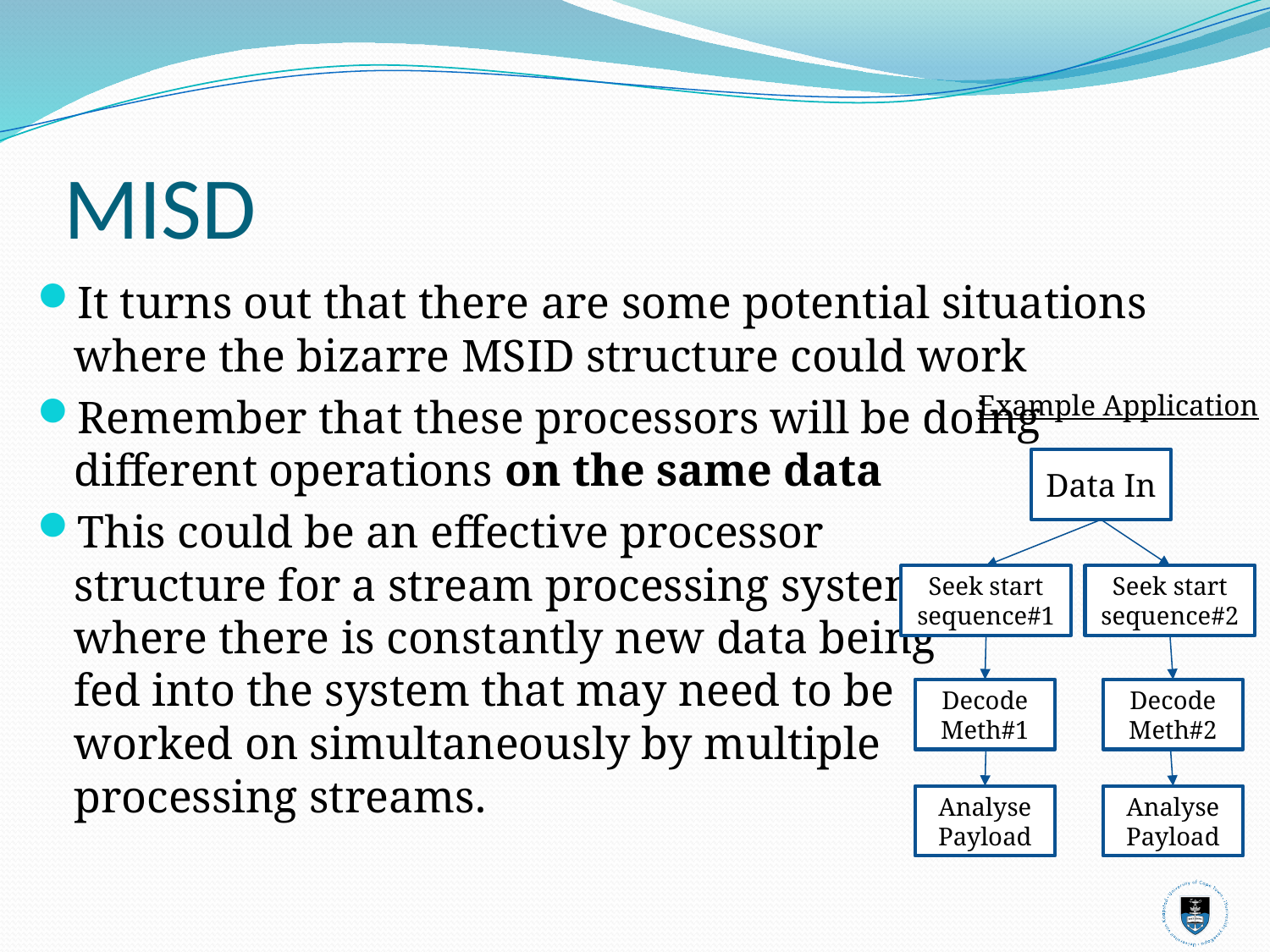

# MISD
It turns out that there are some potential situations where the bizarre MSID structure could work
Remember that these processors will be doing different operations on the same data
This could be an effective processor
structure for a stream processing system,
where there is constantly new data being
fed into the system that may need to be
worked on simultaneously by multiple
processing streams.
Example Application
Data In
Seek start sequence#1
Seek start sequence#2
Decode Meth#1
Decode Meth#2
Analyse Payload
Analyse Payload